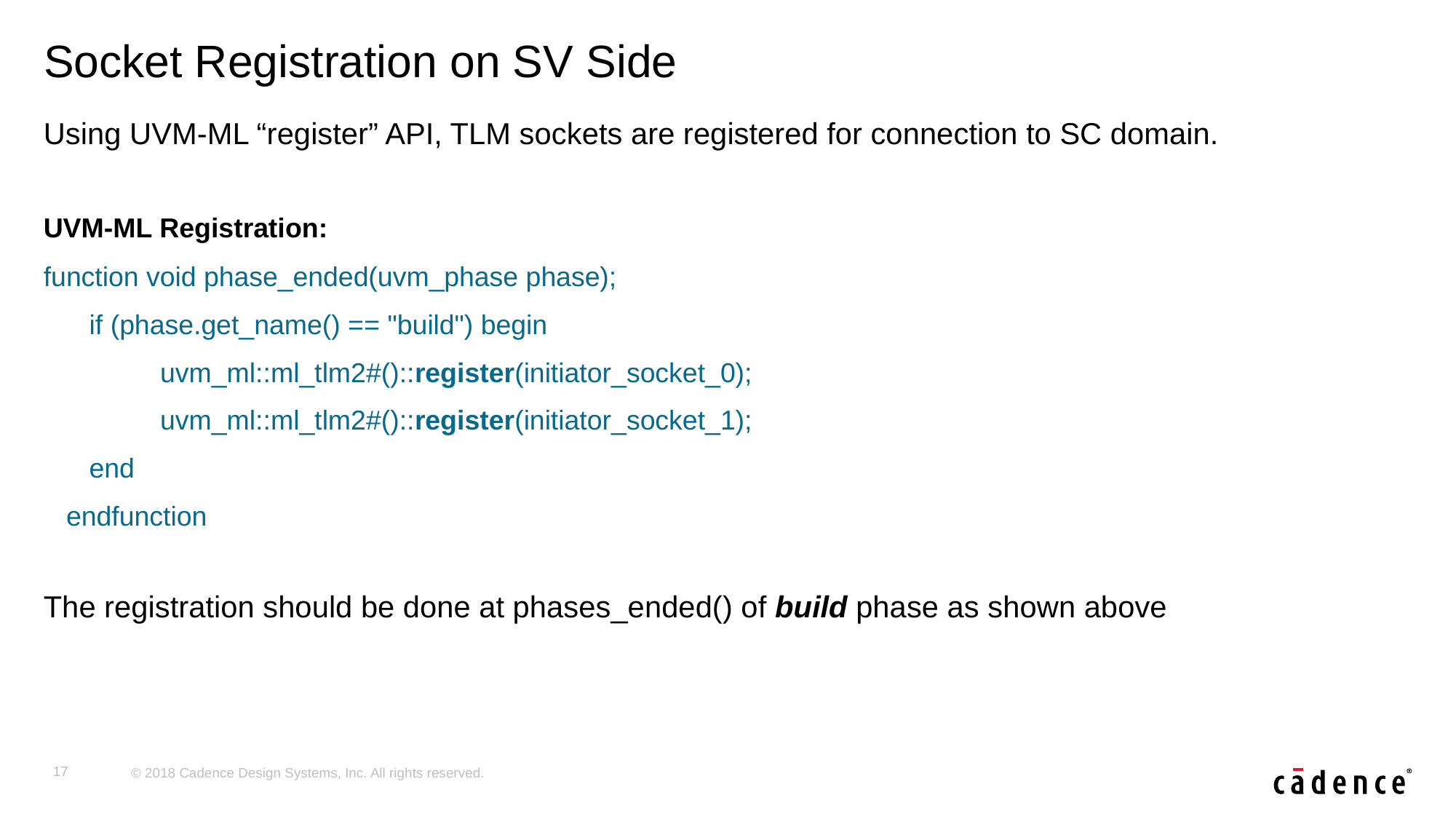

# Socket Registration on SV Side
Using UVM-ML “register” API, TLM sockets are registered for connection to SC domain.

UVM-ML Registration:
function void phase_ended(uvm_phase phase);
      if (phase.get_name() == "build") begin
	 uvm_ml::ml_tlm2#()::register(initiator_socket_0);
	 uvm_ml::ml_tlm2#()::register(initiator_socket_1);
      end
   endfunction

The registration should be done at phases_ended() of build phase as shown above